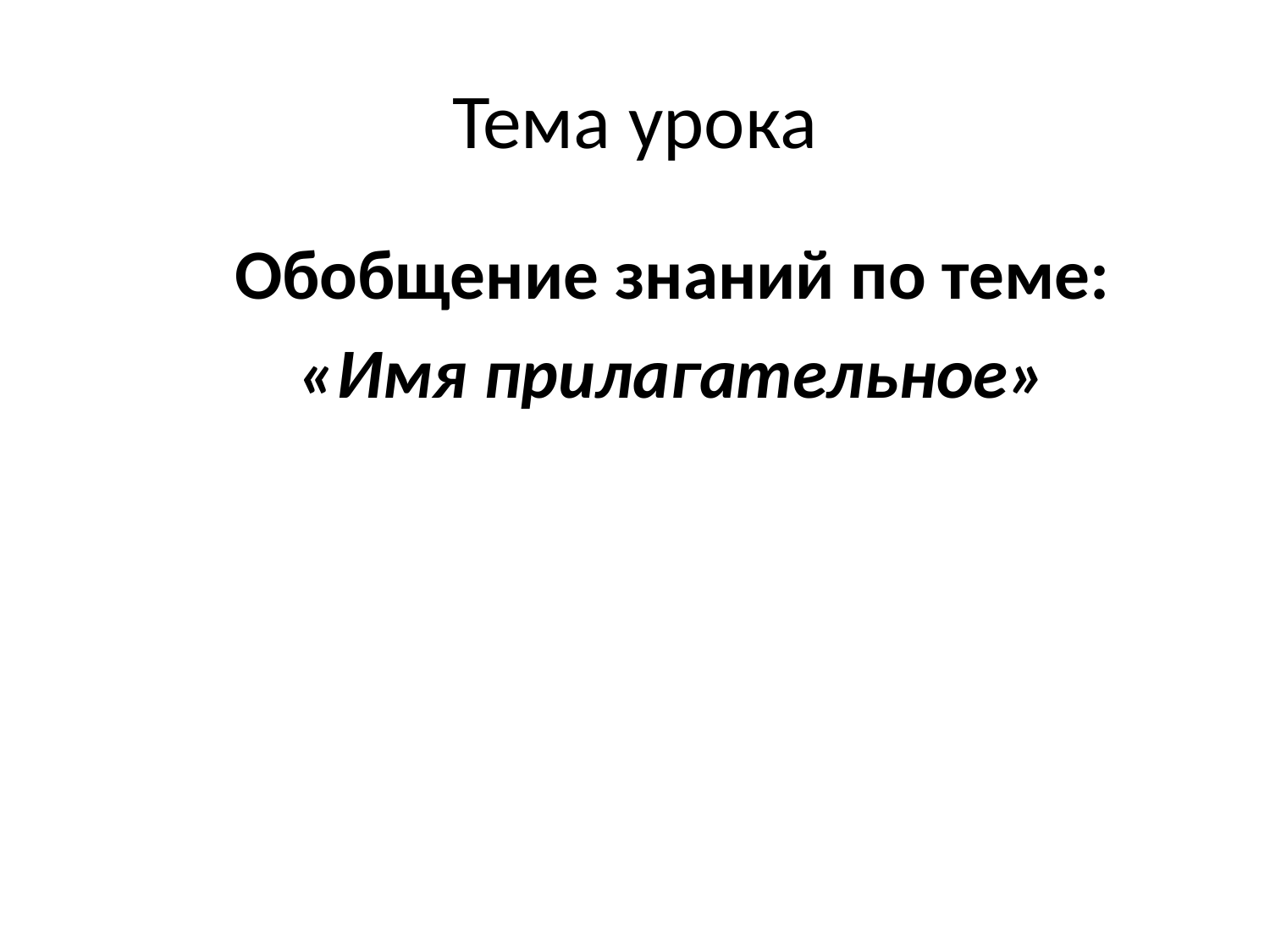

# Тема урока
          Обобщение знаний по теме:
              «Имя прилагательное»